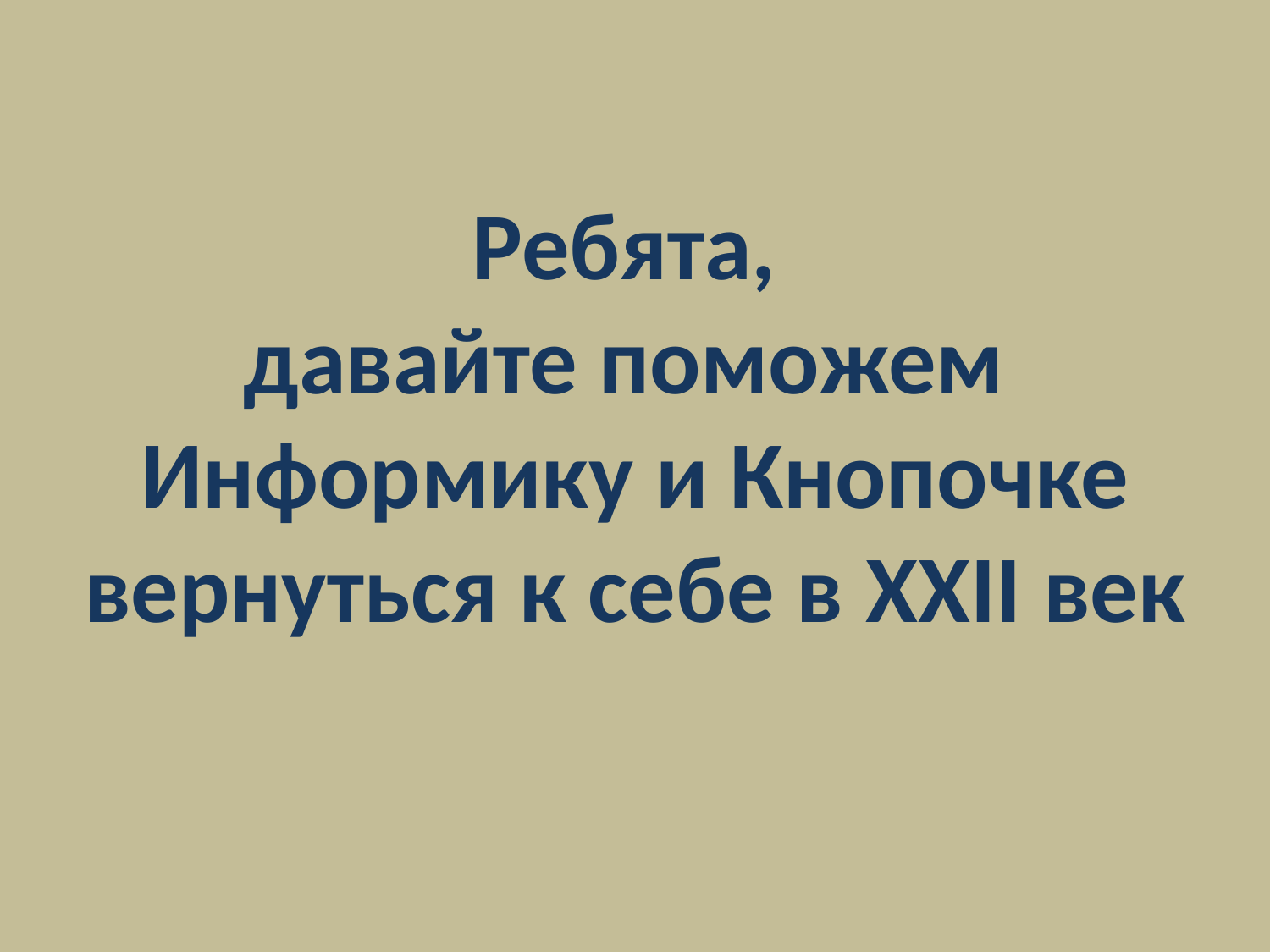

Ребята,
давайте поможем
Информику и Кнопочке
вернуться к себе в XXII век